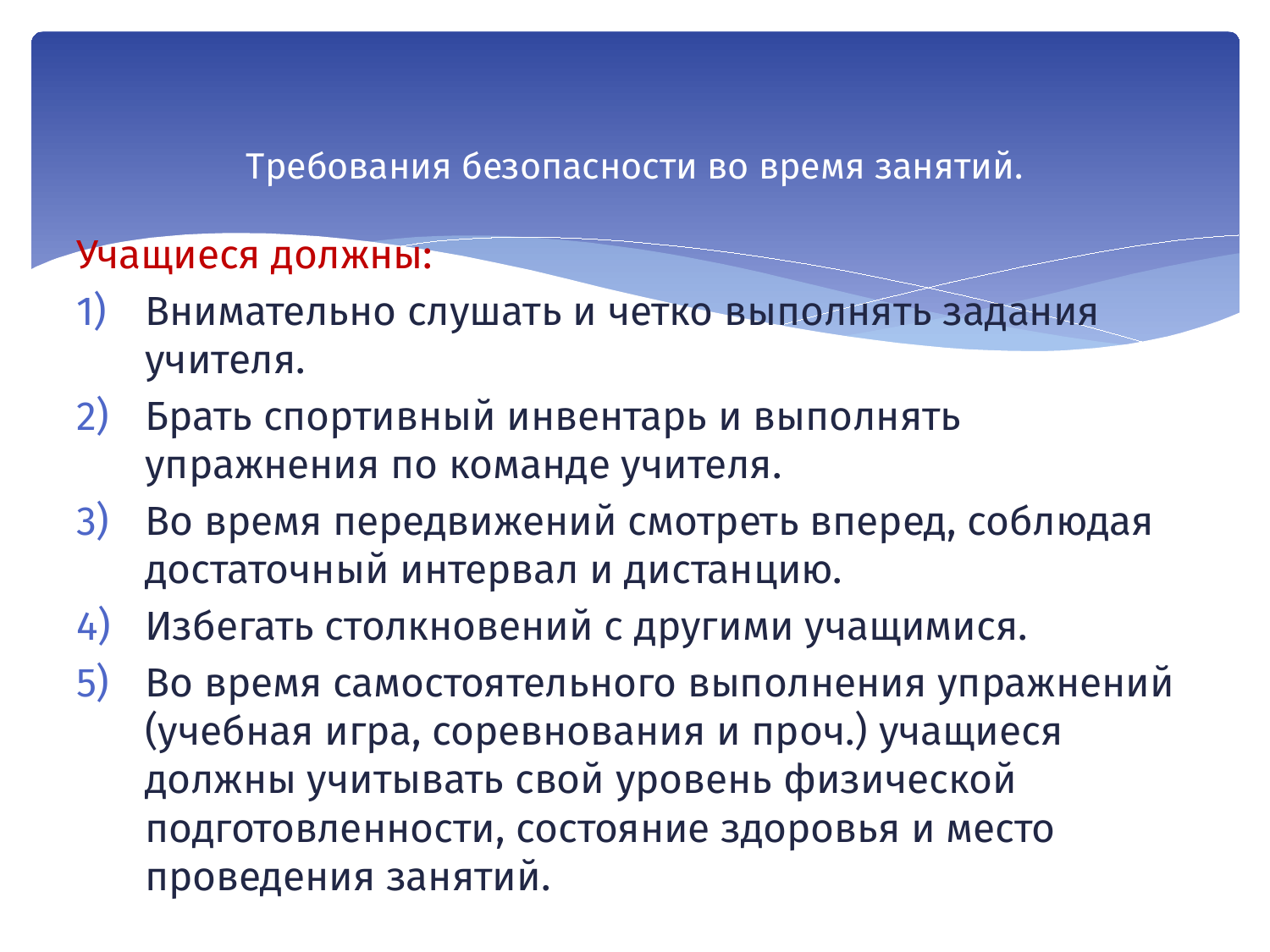

# Требования безопасности во время занятий.
Учащиеся должны:
Внимательно слушать и четко выполнять задания учителя.
Брать спортивный инвентарь и выполнять упражнения по команде учителя.
Во время передвижений смотреть вперед, соблюдая достаточный интервал и дистанцию.
Избегать столкновений с другими учащимися.
Во время самостоятельного выполнения упражнений (учебная игра, соревнования и проч.) учащиеся должны учитывать свой уровень физической подготовленности, состояние здоровья и место проведения занятий.